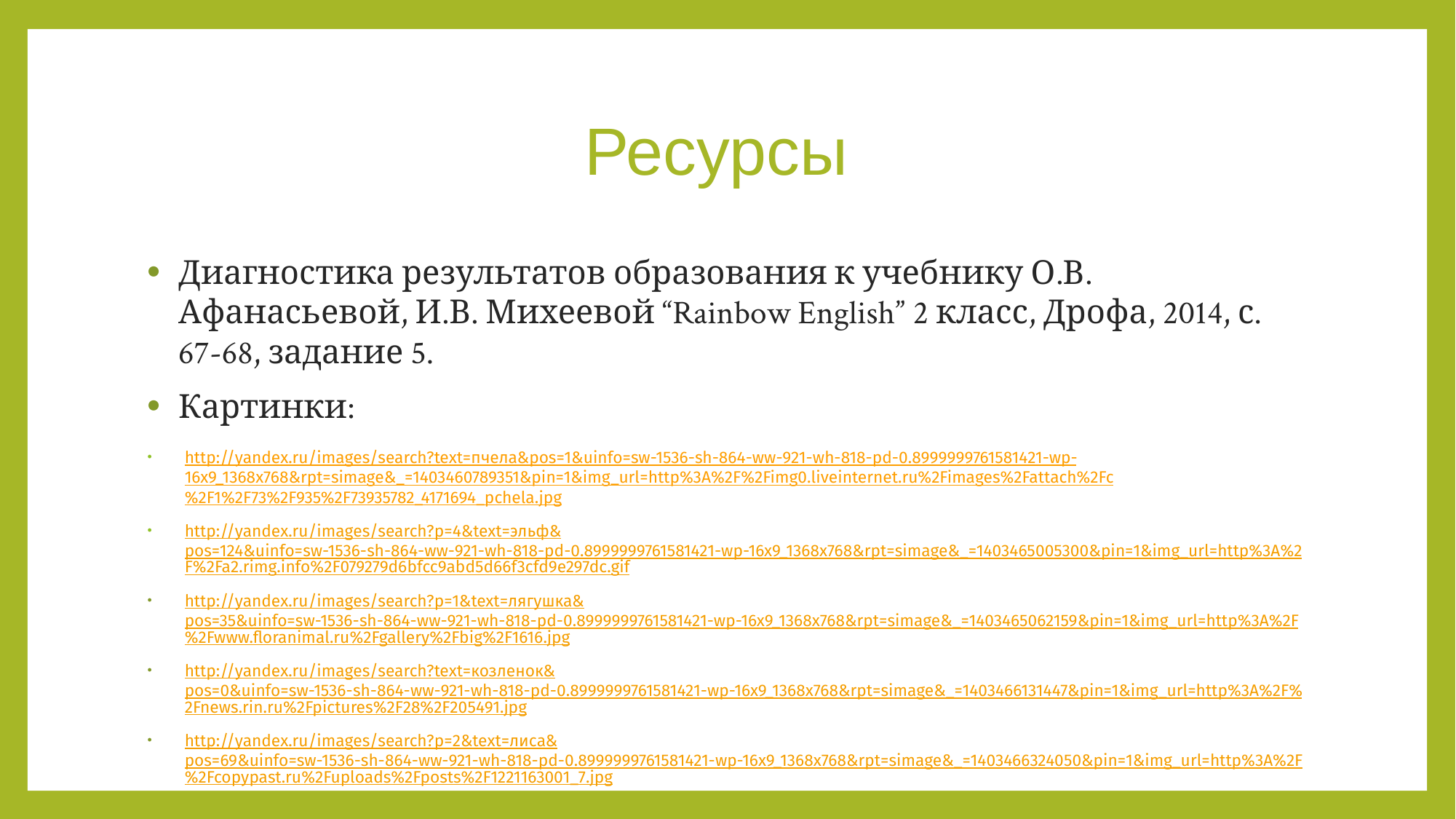

# Ресурсы
Диагностика результатов образования к учебнику О.В. Афанасьевой, И.В. Михеевой “Rainbow English” 2 класс, Дрофа, 2014, с. 67-68, задание 5.
Картинки:
http://yandex.ru/images/search?text=пчела&pos=1&uinfo=sw-1536-sh-864-ww-921-wh-818-pd-0.8999999761581421-wp-16x9_1368x768&rpt=simage&_=1403460789351&pin=1&img_url=http%3A%2F%2Fimg0.liveinternet.ru%2Fimages%2Fattach%2Fc%2F1%2F73%2F935%2F73935782_4171694_pchela.jpg
http://yandex.ru/images/search?p=4&text=эльф&pos=124&uinfo=sw-1536-sh-864-ww-921-wh-818-pd-0.8999999761581421-wp-16x9_1368x768&rpt=simage&_=1403465005300&pin=1&img_url=http%3A%2F%2Fa2.rimg.info%2F079279d6bfcc9abd5d66f3cfd9e297dc.gif
http://yandex.ru/images/search?p=1&text=лягушка&pos=35&uinfo=sw-1536-sh-864-ww-921-wh-818-pd-0.8999999761581421-wp-16x9_1368x768&rpt=simage&_=1403465062159&pin=1&img_url=http%3A%2F%2Fwww.floranimal.ru%2Fgallery%2Fbig%2F1616.jpg
http://yandex.ru/images/search?text=козленок&pos=0&uinfo=sw-1536-sh-864-ww-921-wh-818-pd-0.8999999761581421-wp-16x9_1368x768&rpt=simage&_=1403466131447&pin=1&img_url=http%3A%2F%2Fnews.rin.ru%2Fpictures%2F28%2F205491.jpg
http://yandex.ru/images/search?p=2&text=лиса&pos=69&uinfo=sw-1536-sh-864-ww-921-wh-818-pd-0.8999999761581421-wp-16x9_1368x768&rpt=simage&_=1403466324050&pin=1&img_url=http%3A%2F%2Fcopypast.ru%2Fuploads%2Fposts%2F1221163001_7.jpg